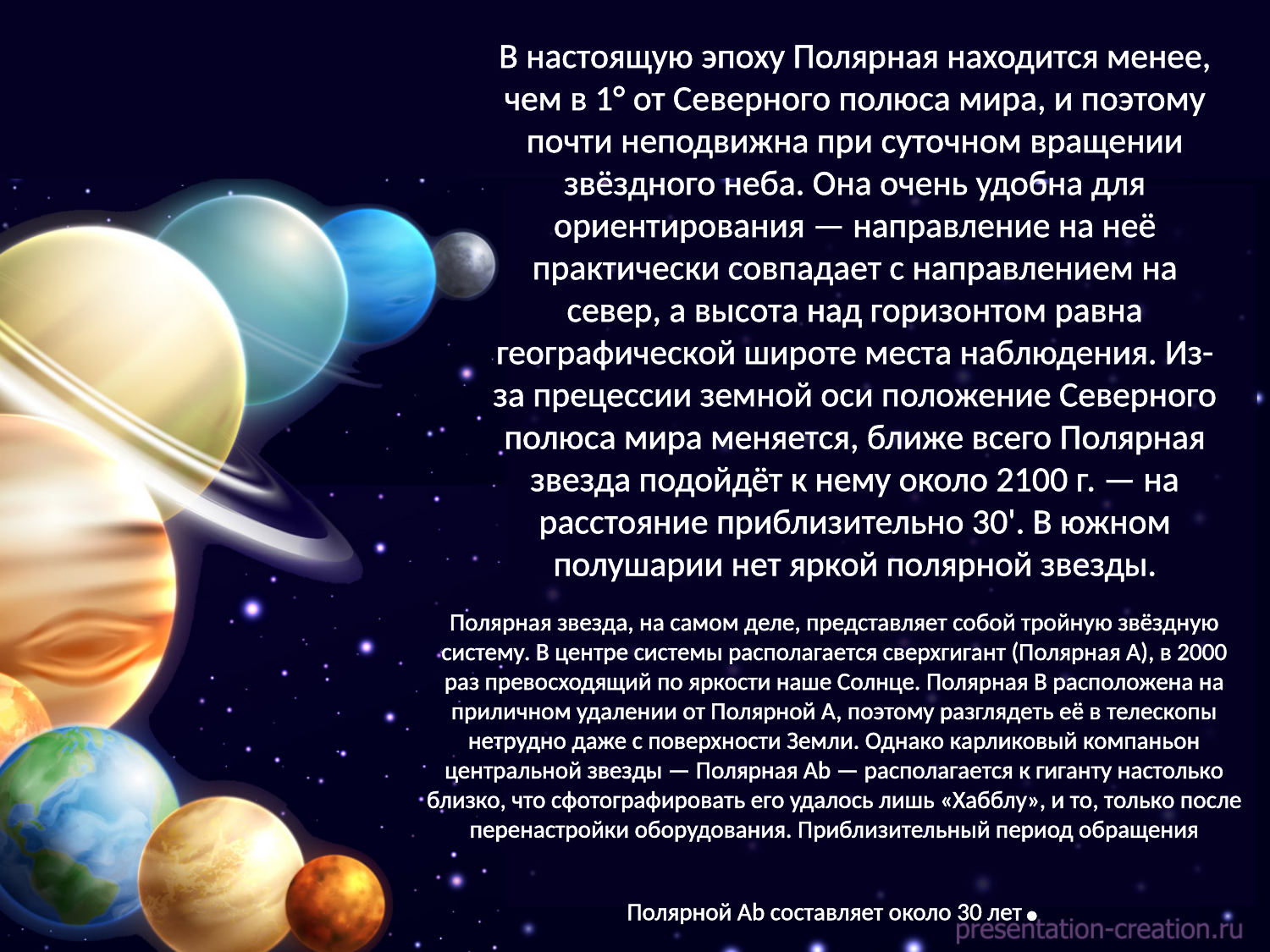

В настоящую эпоху Полярная находится менее, чем в 1° от Северного полюса мира, и поэтому почти неподвижна при суточном вращении звёздного неба. Она очень удобна для ориентирования — направление на неё практически совпадает с направлением на север, а высота над горизонтом равна географической широте места наблюдения. Из-за прецессии земной оси положение Северного полюса мира меняется, ближе всего Полярная звезда подойдёт к нему около 2100 г. — на расстояние приблизительно 30'. В южном полушарии нет яркой полярной звезды.
Полярная звезда, на самом деле, представляет собой тройную звёздную систему. В центре системы располагается сверхгигант (Полярная А), в 2000 раз превосходящий по яркости наше Солнце. Полярная B расположена на приличном удалении от Полярной А, поэтому разглядеть её в телескопы нетрудно даже с поверхности Земли. Однако карликовый компаньон центральной звезды — Полярная Ab — располагается к гиганту настолько близко, что сфотографировать его удалось лишь «Хабблу», и то, только после перенастройки оборудования. Приблизительный период обращения Полярной Ab составляет около 30 лет.